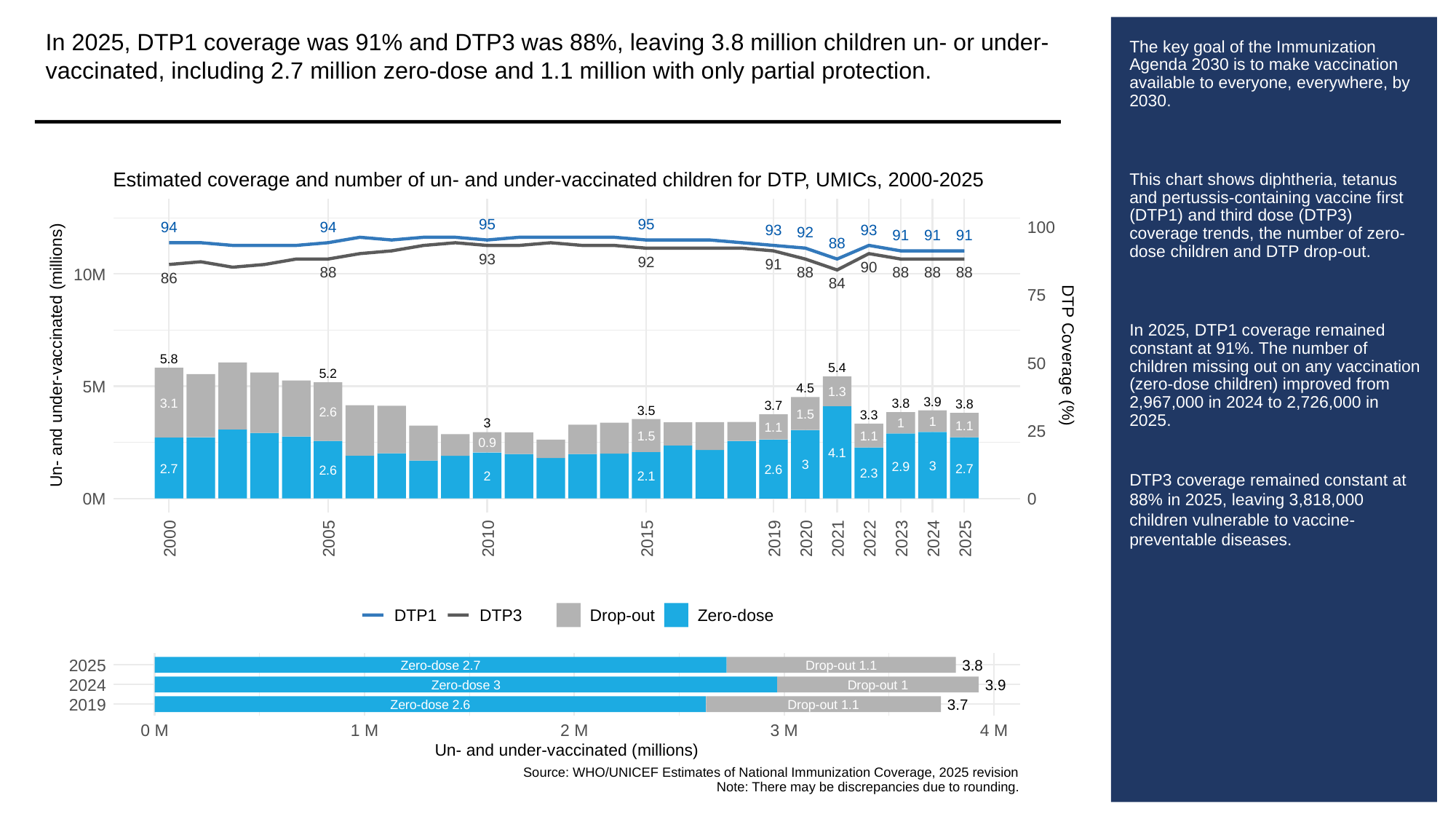

In 2025, DTP1 coverage was 91% and DTP3 was 88%, leaving 3.8 million children un- or under-vaccinated, including 2.7 million zero-dose and 1.1 million with only partial protection.
# The key goal of the Immunization Agenda 2030 is to make vaccination available to everyone, everywhere, by 2030.

This chart shows diphtheria, tetanus and pertussis-containing vaccine first (DTP1) and third dose (DTP3) coverage trends, the number of zero-dose children and DTP drop-out.

In 2025, DTP1 coverage remained constant at 91%. The number of children missing out on any vaccination (zero-dose children) improved from 2,967,000 in 2024 to 2,726,000 in 2025.

DTP3 coverage remained constant at 88% in 2025, leaving 3,818,000 children vulnerable to vaccine-preventable diseases.

Estimated coverage and number of un- and under-vaccinated children for DTP, UMICs, 2000-2025

95
95
100
94
94
93
93
92
91
91
91

88

93
92
91
90
88
88
88
88
88
10M
86

84
75

Un- and under-vaccinated (millions)
DTP Coverage (%)
5.8
50

5.4

5.2

5M

4.5

1.3
3.9

3.1
3.8
3.8
3.7
3.5

2.6
1.5
3.3

1
3
1

1.1

1.1

25

1.1
1.5

0.9

4.1

3
3

2.9
2.7
2.7
2.6
2.6
2.3
2.1
2
0M
0

2000
2005
2010
2015
2019
2020
2021
2022
2023
2024
2025

DTP1
DTP3
Drop-out
Zero-dose

2025
3.8
Zero-dose 2.7
Drop-out 1.1

2024
3.9
Zero-dose 3
Drop-out 1

2019
3.7
Zero-dose 2.6
Drop-out 1.1

0 M
1 M
2 M
3 M
4 M
Un- and under-vaccinated (millions)
Source: WHO/UNICEF Estimates of National Immunization Coverage, 2025 revision
Note: There may be discrepancies due to rounding.